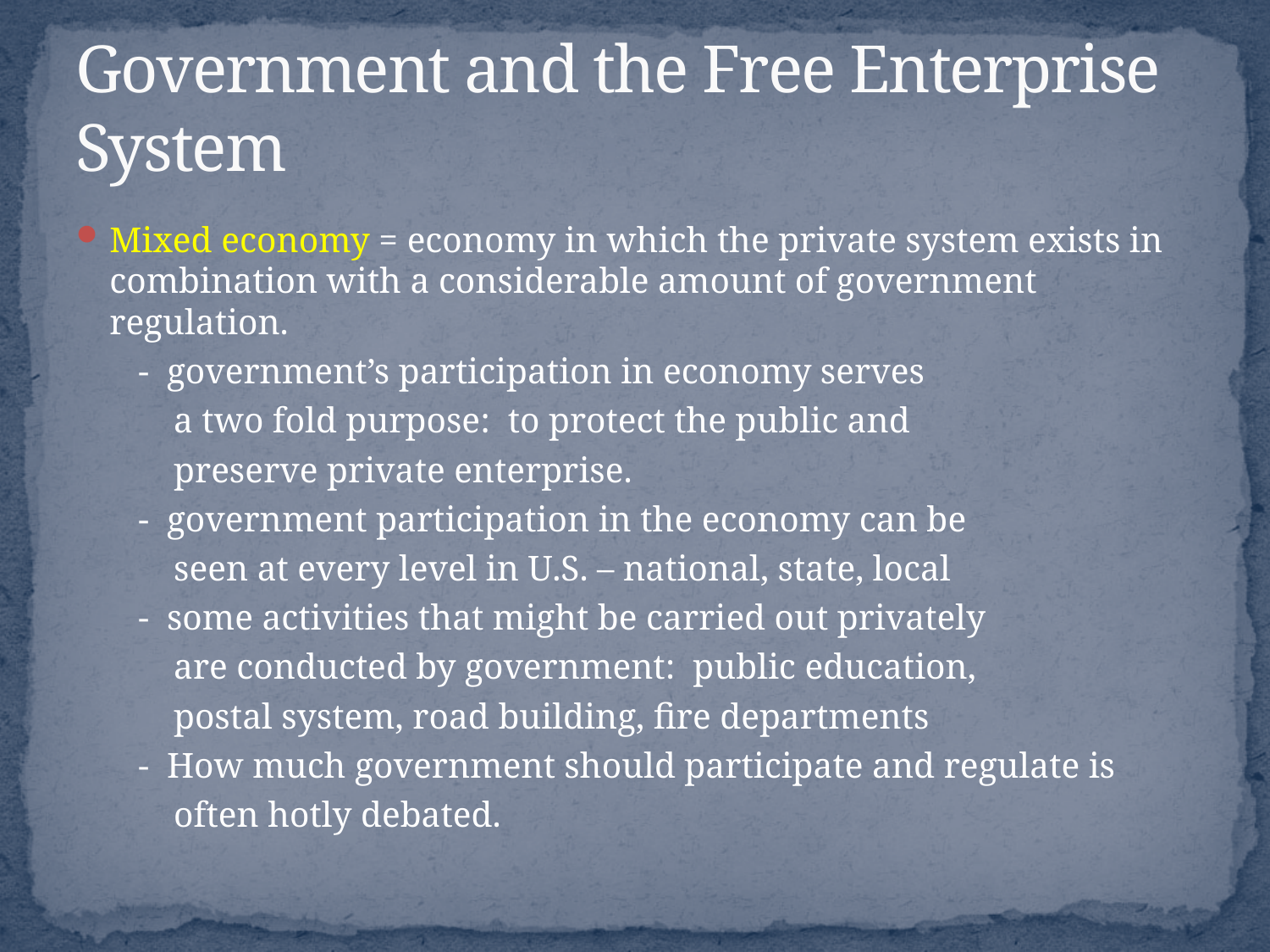

# Government and the Free Enterprise System
Mixed economy = economy in which the private system exists in combination with a considerable amount of government regulation.
       -  government’s participation in economy serves
           a two fold purpose:  to protect the public and
           preserve private enterprise.
       -  government participation in the economy can be
           seen at every level in U.S. – national, state, local
       -  some activities that might be carried out privately
           are conducted by government:  public education,
           postal system, road building, fire departments
       -  How much government should participate and regulate is
           often hotly debated.